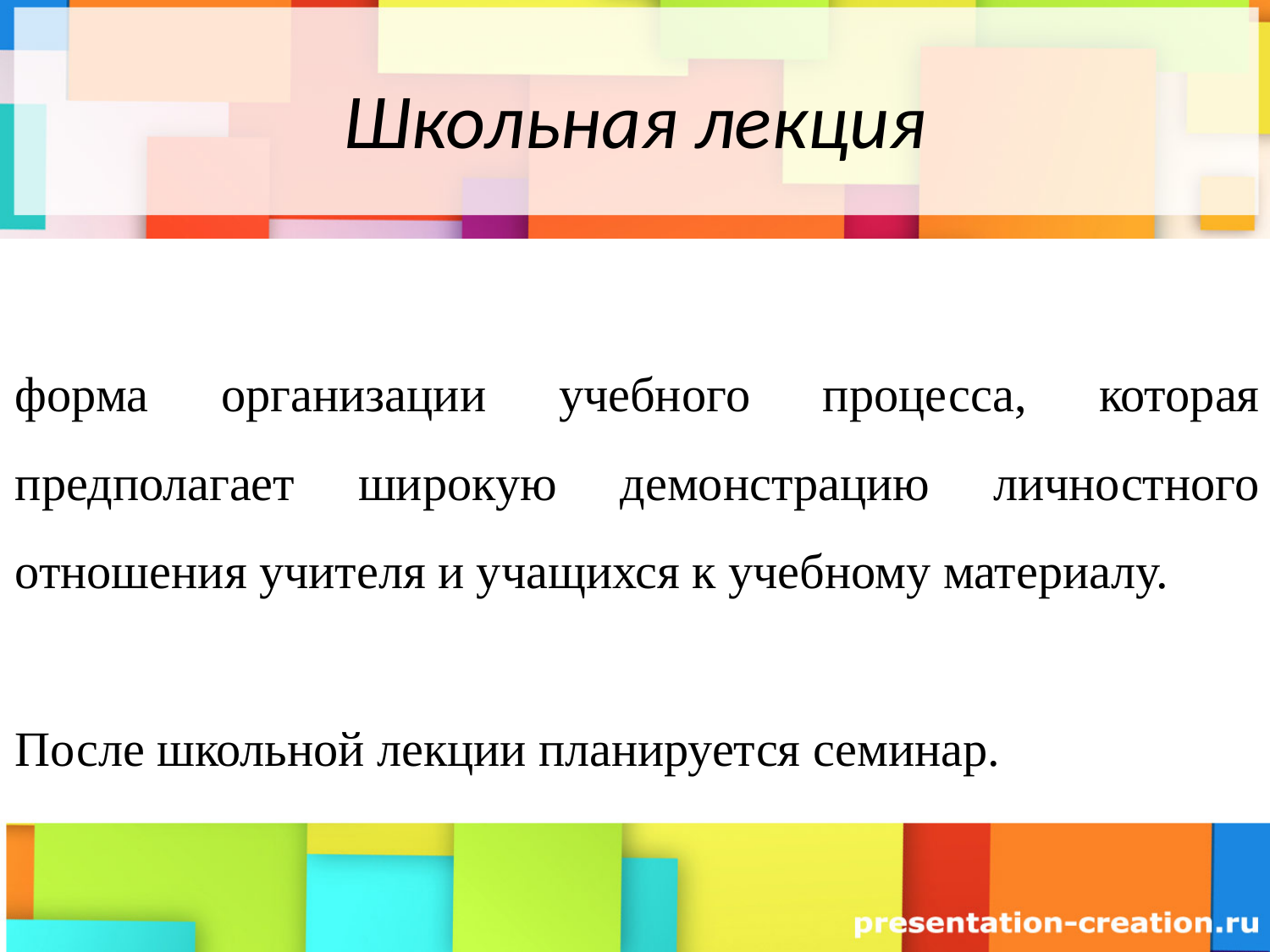

# Школьная лекция
форма организации учебного процесса, которая предполагает широкую демонстрацию личностного отношения учителя и учащихся к учебному материалу.

После школьной лекции планируется семинар.